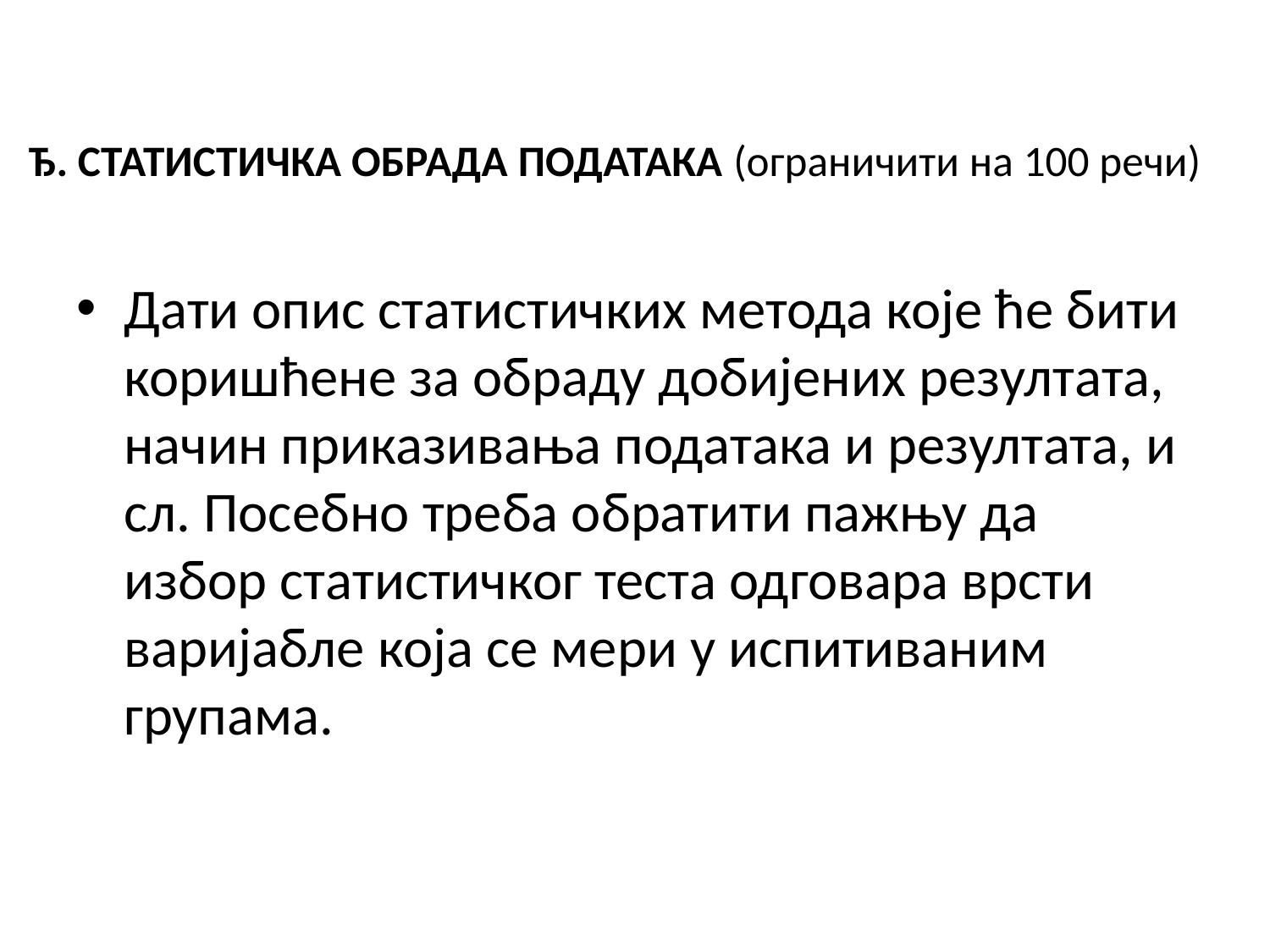

# Ђ. СТАТИСТИЧКА ОБРАДА ПОДАТАКА (ограничити на 100 речи)
Дати опис статистичких метода које ће бити коришћене за обраду добијених резултата, начин приказивања података и резултата, и сл. Посебно треба обратити пажњу да избор статистичког теста одговара врсти варијабле која се мери у испитиваним групама.